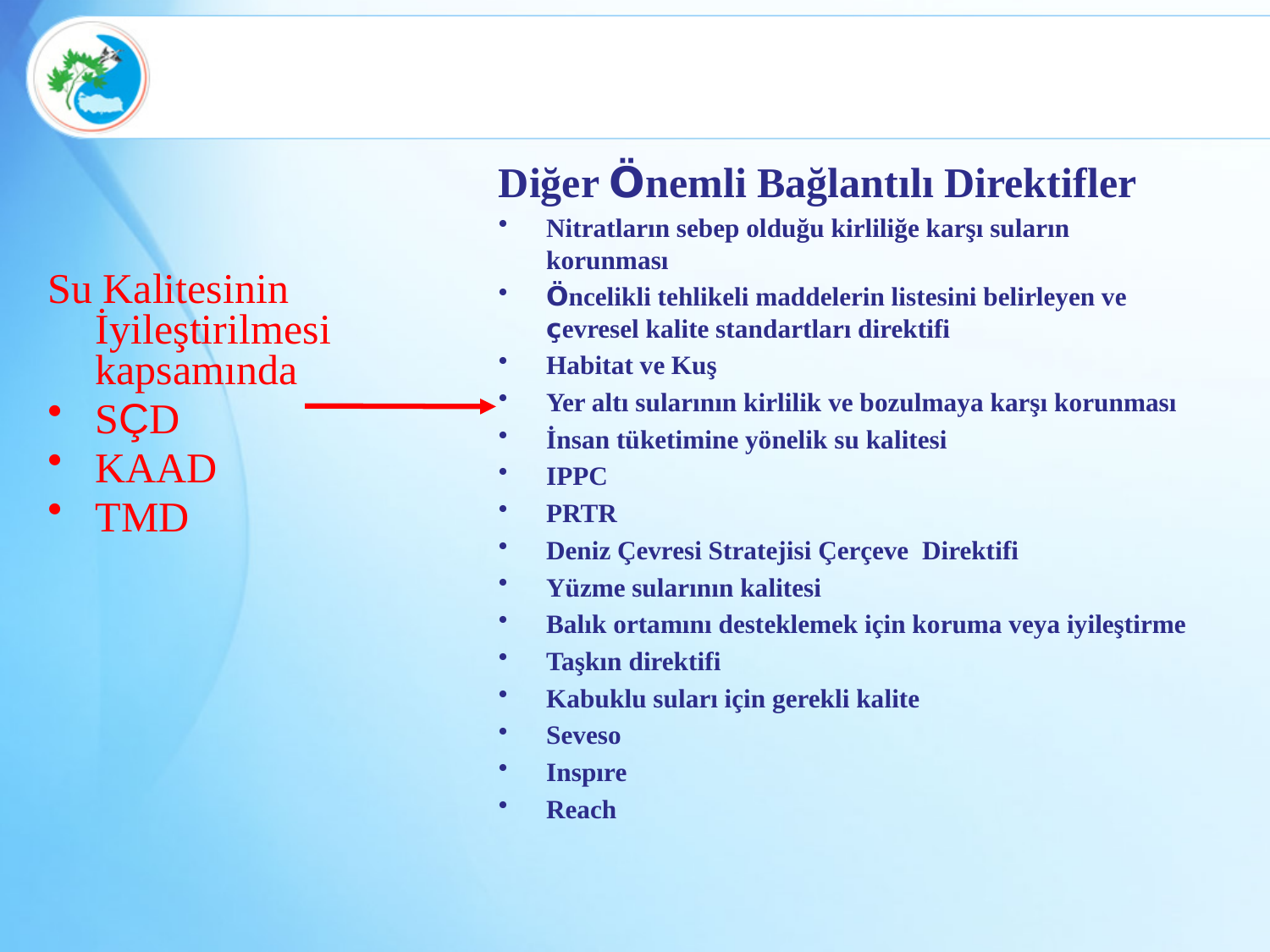

Diğer Önemli Bağlantılı Direktifler
Nitratların sebep olduğu kirliliğe karşı suların korunması
Öncelikli tehlikeli maddelerin listesini belirleyen ve çevresel kalite standartları direktifi
Habitat ve Kuş
Yer altı sularının kirlilik ve bozulmaya karşı korunması
İnsan tüketimine yönelik su kalitesi
IPPC
PRTR
Deniz Çevresi Stratejisi Çerçeve  Direktifi
Yüzme sularının kalitesi
Balık ortamını desteklemek için koruma veya iyileştirme
Taşkın direktifi
Kabuklu suları için gerekli kalite
Seveso
Inspıre
Reach

Su Kalitesinin İyileştirilmesi kapsamında
SÇD
KAAD
TMD